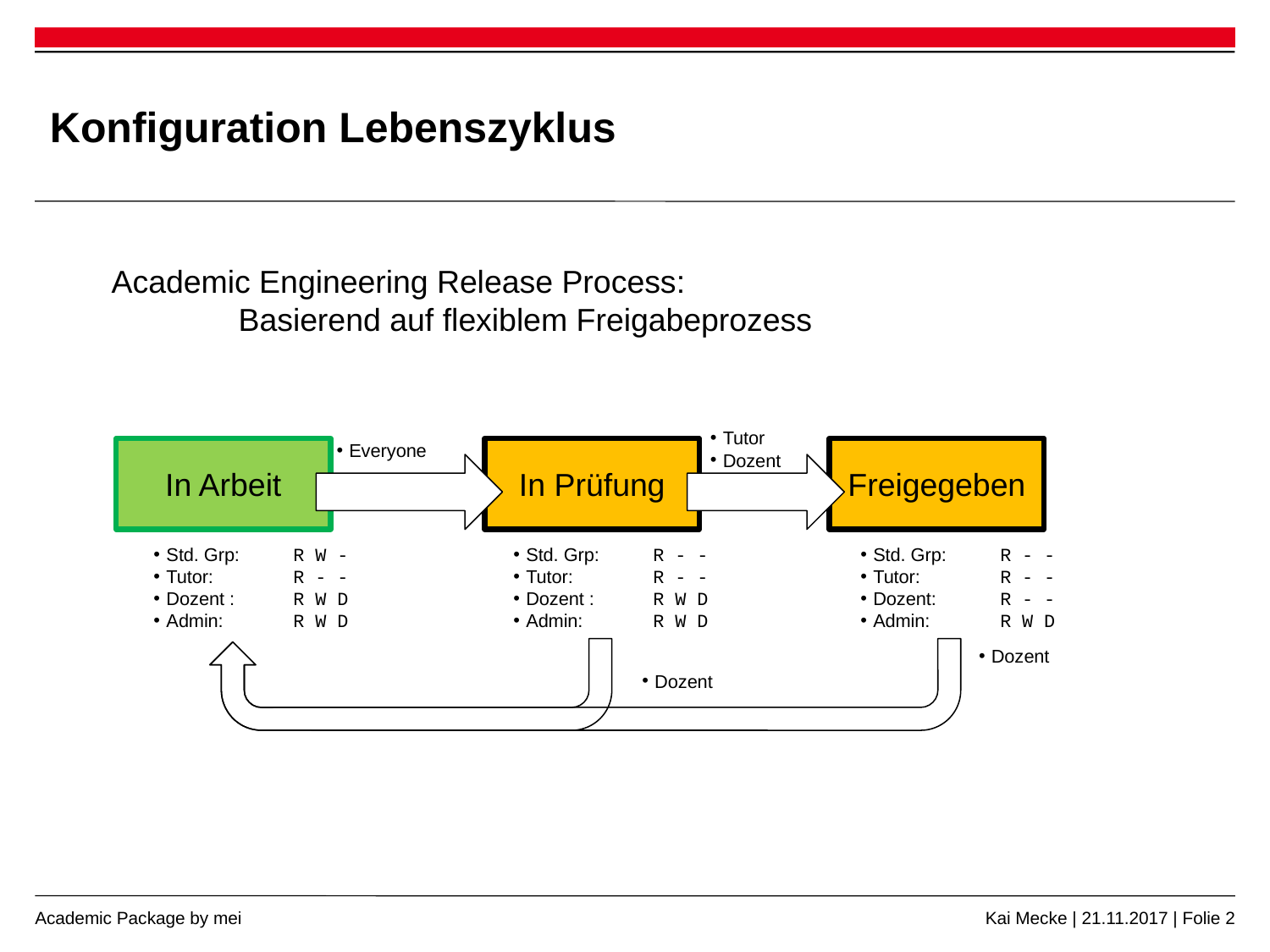

# Konfiguration Lebenszyklus
Academic Engineering Release Process:
	Basierend auf flexiblem Freigabeprozess
Tutor
Dozent
Everyone
In Arbeit
In Prüfung
Freigegeben

Std. Grp: 	R W -
Tutor:	R - -
Dozent : 	R W D
Admin: 	R W D
Std. Grp: 	R - -
Tutor:	R - -
Dozent : 	R W D
Admin: 	R W D
Std. Grp: 	R - -
Tutor:	R - -
Dozent: 	R - -
Admin: 	R W D
Dozent

Dozent
Kai Mecke | 21.11.2017 | Folie 2